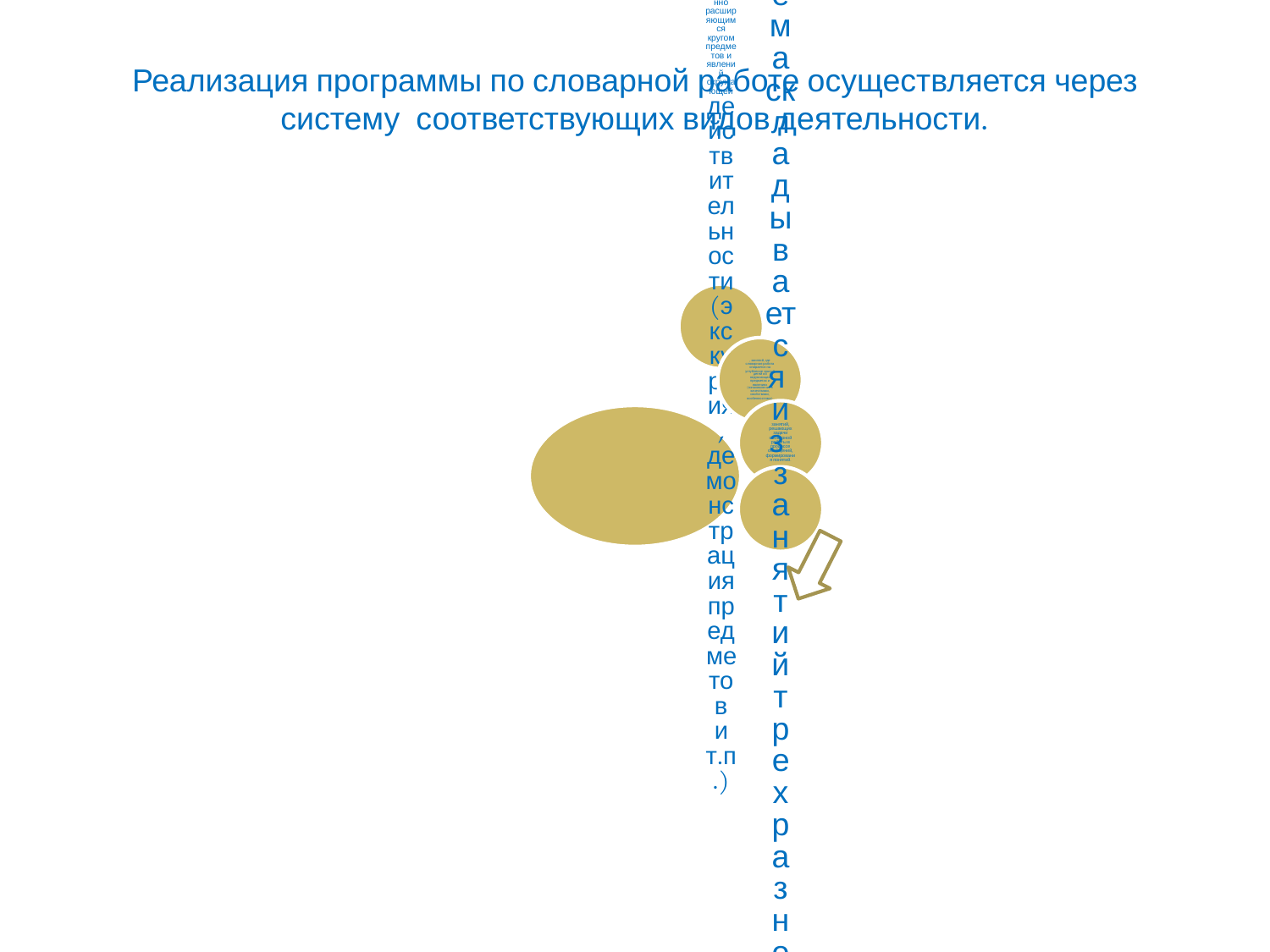

# Реализация программы по словарной работе осуществляется через систему  соответствующих видов деятельности.
, занятий, где словарная работа опирается на углубление знаний детей об окружающих предметах и явлениях (ознакомление с качествами, свойствами, особенностями),
занятий, решающих задачи словарной работы в процессе обобщений, формирования понятий.